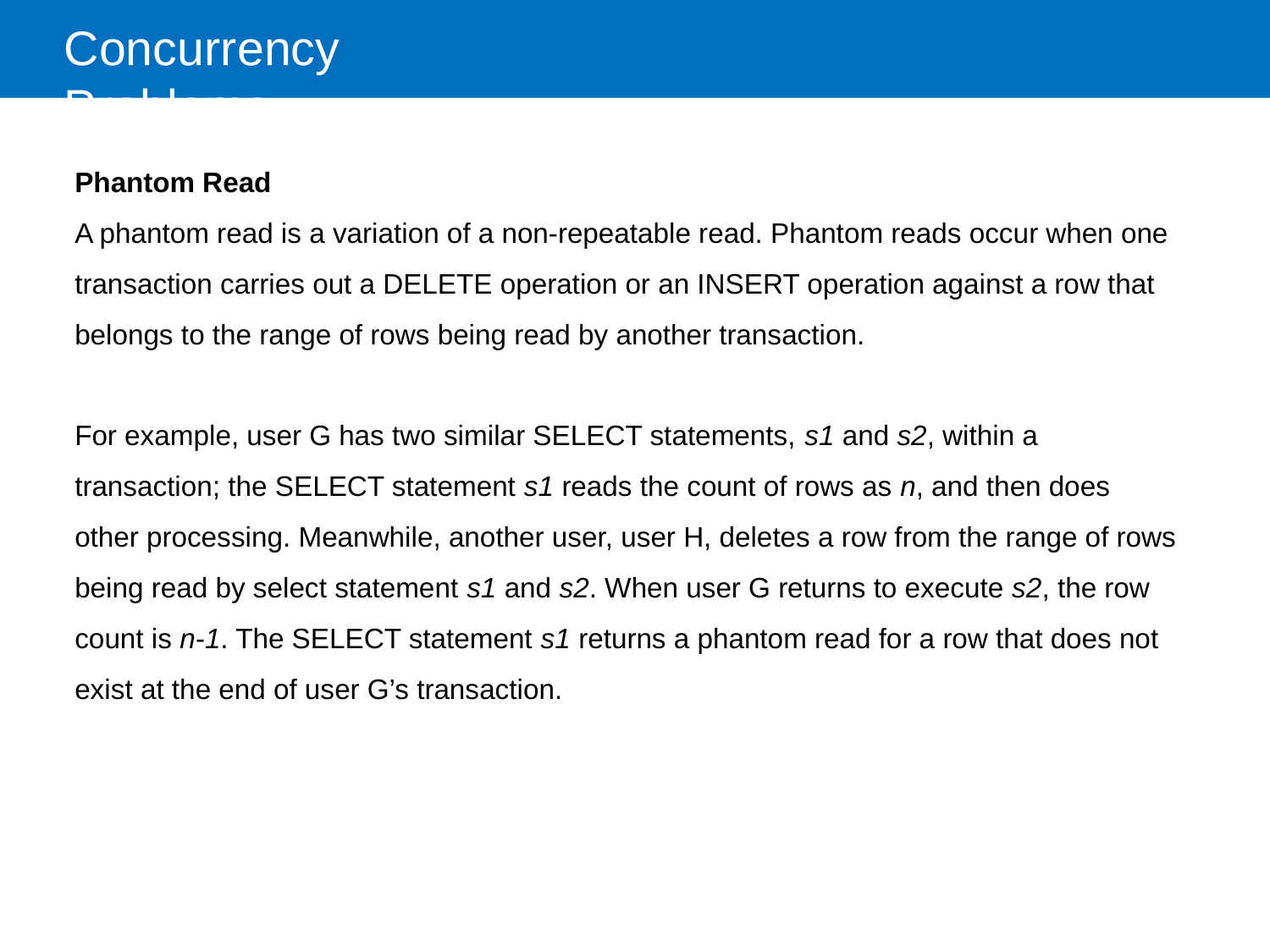

# Concurrency Problems
Phantom Read
A phantom read is a variation of a non-repeatable read. Phantom reads occur when one transaction carries out a DELETE operation or an INSERT operation against a row that belongs to the range of rows being read by another transaction.

For example, user G has two similar SELECT statements, s1 and s2, within a transaction; the SELECT statement s1 reads the count of rows as n, and then does other processing. Meanwhile, another user, user H, deletes a row from the range of rows being read by select statement s1 and s2. When user G returns to execute s2, the row count is n-1. The SELECT statement s1 returns a phantom read for a row that does not exist at the end of user G’s transaction.